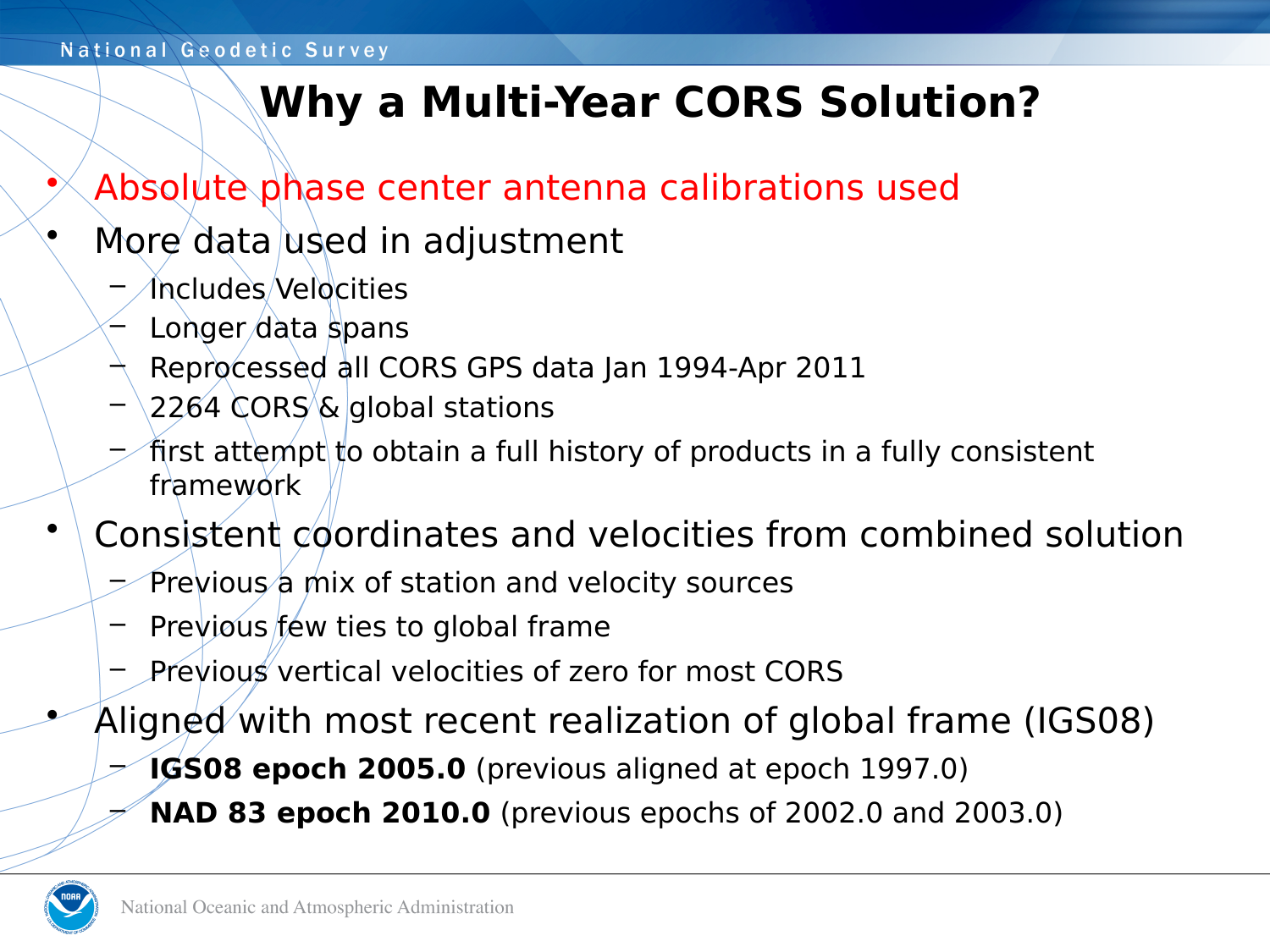

# Why a Multi-Year CORS Solution?
Absolute phase center antenna calibrations used
More data used in adjustment
Includes Velocities
Longer data spans
Reprocessed all CORS GPS data Jan 1994-Apr 2011
2264 CORS & global stations
first attempt to obtain a full history of products in a fully consistent framework
Consistent coordinates and velocities from combined solution
Previous a mix of station and velocity sources
Previous few ties to global frame
Previous vertical velocities of zero for most CORS
Aligned with most recent realization of global frame (IGS08)
IGS08 epoch 2005.0 (previous aligned at epoch 1997.0)
NAD 83 epoch 2010.0 (previous epochs of 2002.0 and 2003.0)